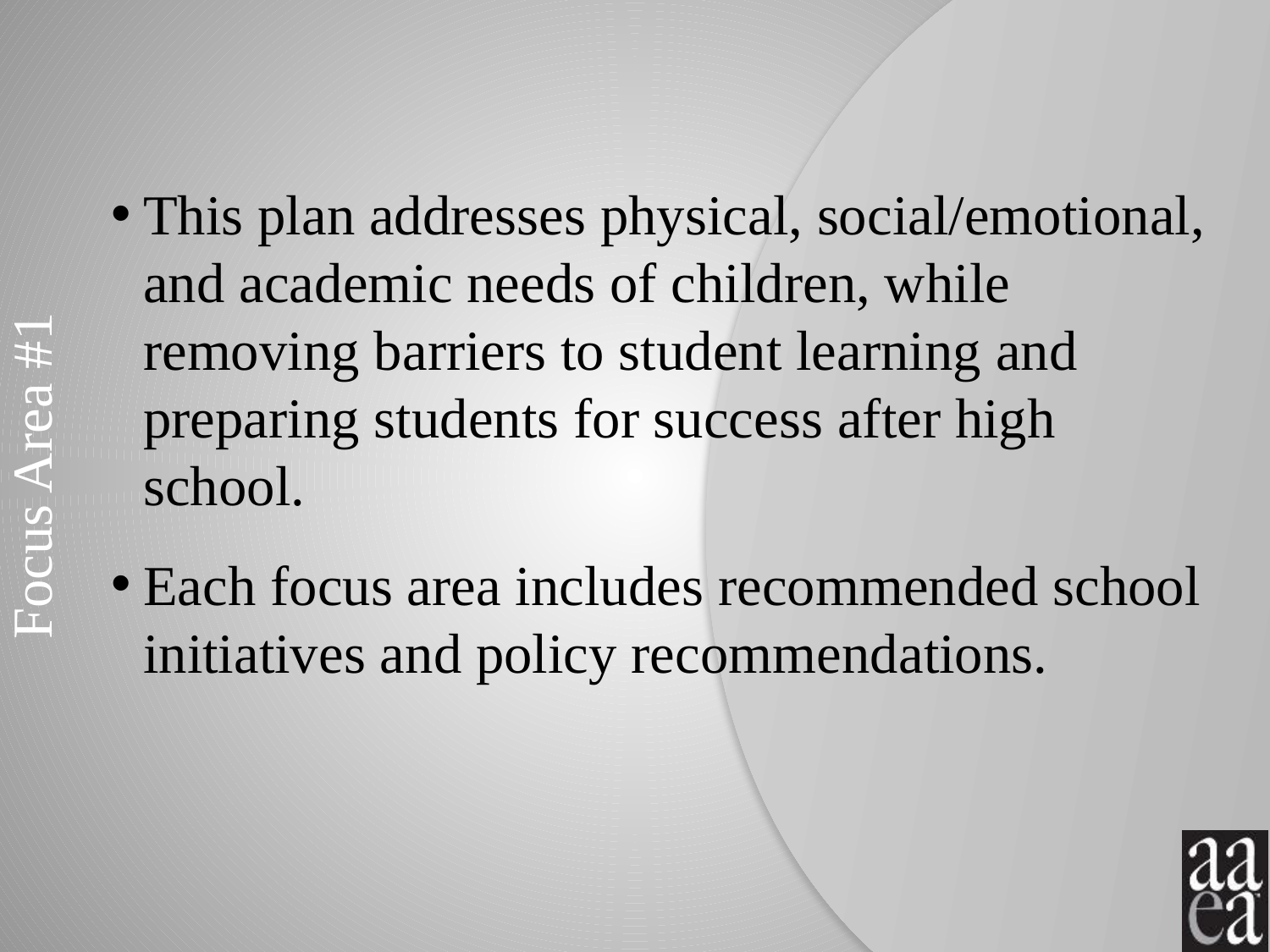

This plan addresses physical, social/emotional, and academic needs of children, while removing barriers to student learning and preparing students for success after high school.
Each focus area includes recommended school initiatives and policy recommendations.
# Focus Area #1